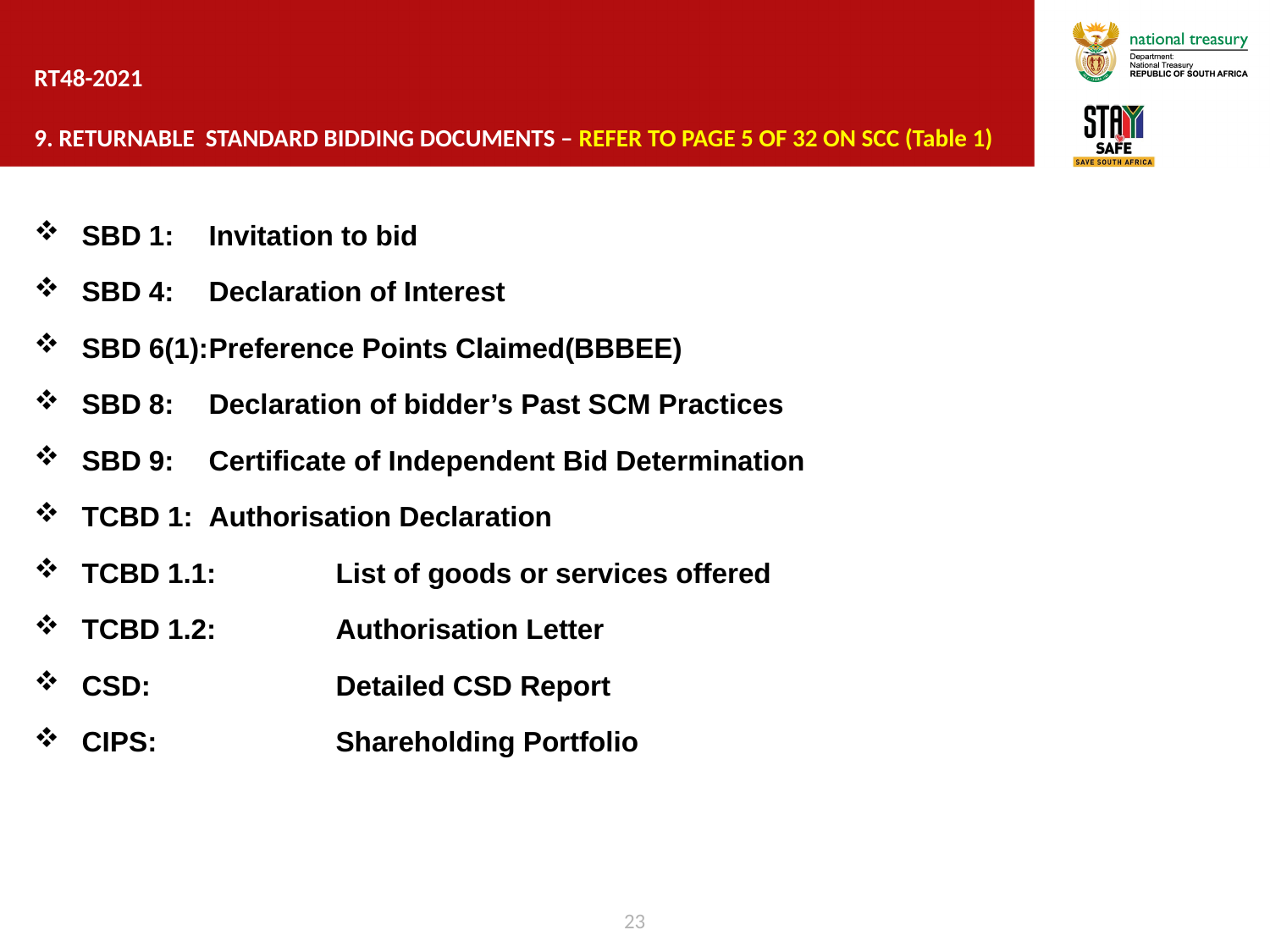

# RT48-2021 9. RETURNABLE  STANDARD BIDDING DOCUMENTS – REFER TO PAGE 5 OF 32 ON SCC (Table 1)
SBD 1:	Invitation to bid
SBD 4:	Declaration of Interest
SBD 6(1):	Preference Points Claimed(BBBEE)
SBD 8:	Declaration of bidder’s Past SCM Practices
SBD 9:	Certificate of Independent Bid Determination
TCBD 1:	Authorisation Declaration
TCBD 1.1:	List of goods or services offered
TCBD 1.2:	Authorisation Letter
CSD:		Detailed CSD Report
CIPS:		Shareholding Portfolio

23